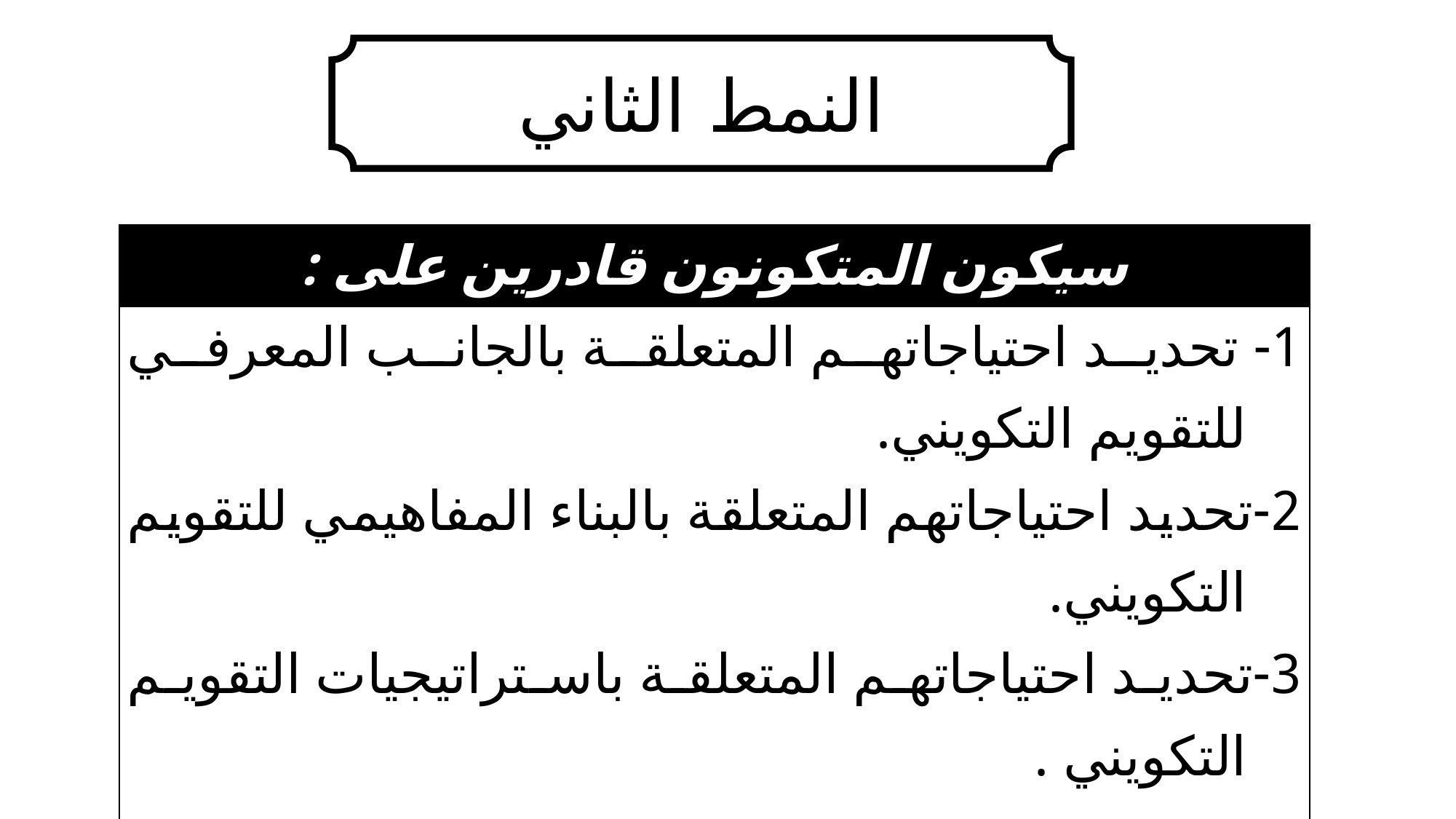

النمط الثاني
| سيكون المتكونون قادرين على : |
| --- |
| 1- تحديد احتياجاتهم المتعلقة بالجانب المعرفي للتقويم التكويني. 2-تحديد احتياجاتهم المتعلقة بالبناء المفاهيمي للتقويم التكويني. 3-تحديد احتياجاتهم المتعلقة باستراتيجيات التقويم التكويني . |